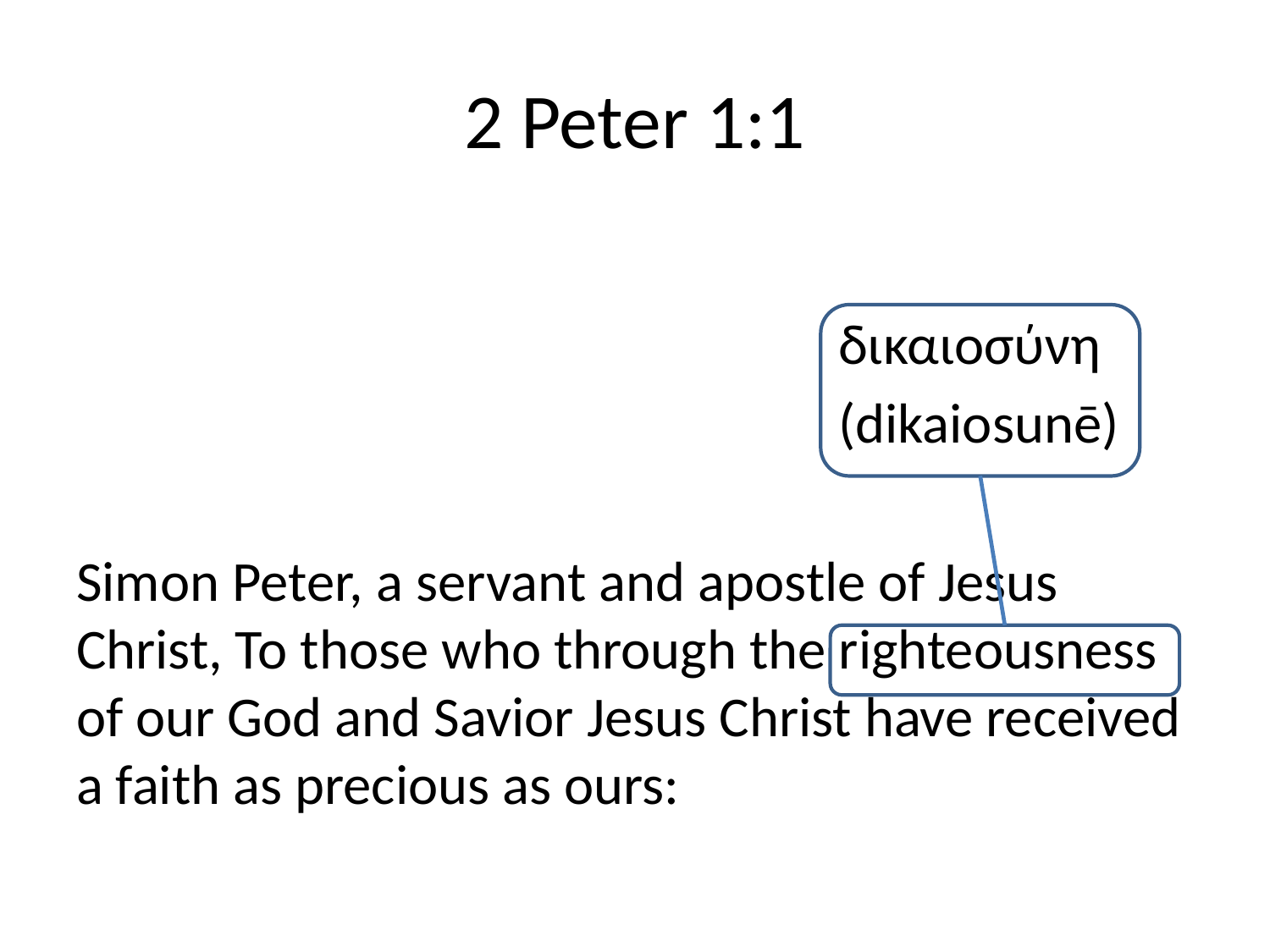

# 2 Peter 1:1

						δικαιοσύνη
						(dikaiosunē)

Simon Peter, a servant and apostle of Jesus Christ, To those who through the righteousness of our God and Savior Jesus Christ have received a faith as precious as ours: